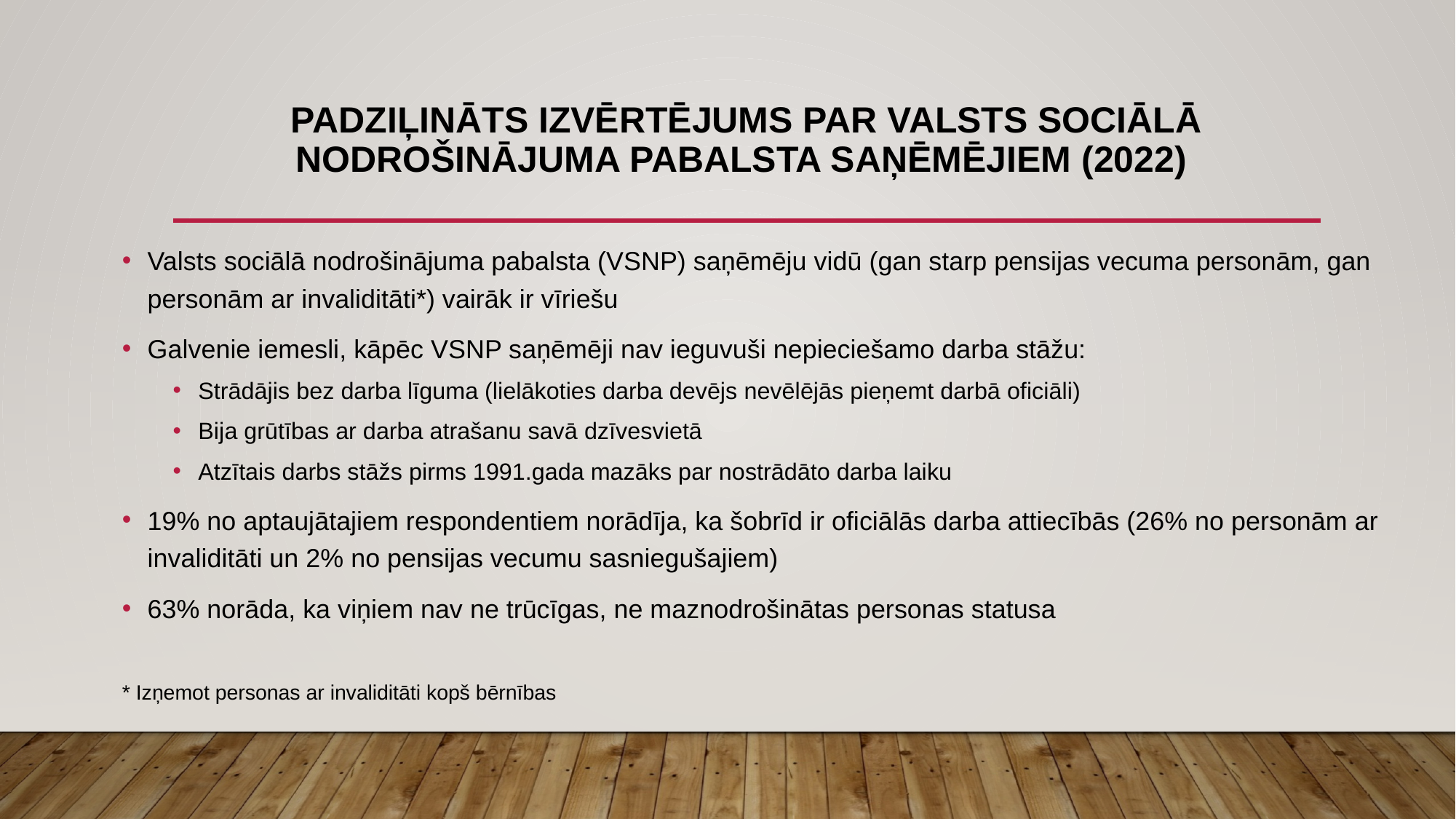

# padziļināts izvērtējums par valsts sociālā nodrošinājuma pabalsta saņēmējiem (2022)
Valsts sociālā nodrošinājuma pabalsta (VSNP) saņēmēju vidū (gan starp pensijas vecuma personām, gan personām ar invaliditāti*) vairāk ir vīriešu
Galvenie iemesli, kāpēc VSNP saņēmēji nav ieguvuši nepieciešamo darba stāžu:
Strādājis bez darba līguma (lielākoties darba devējs nevēlējās pieņemt darbā oficiāli)
Bija grūtības ar darba atrašanu savā dzīvesvietā
Atzītais darbs stāžs pirms 1991.gada mazāks par nostrādāto darba laiku
19% no aptaujātajiem respondentiem norādīja, ka šobrīd ir oficiālās darba attiecībās (26% no personām ar invaliditāti un 2% no pensijas vecumu sasniegušajiem)
63% norāda, ka viņiem nav ne trūcīgas, ne maznodrošinātas personas statusa

* Izņemot personas ar invaliditāti kopš bērnības